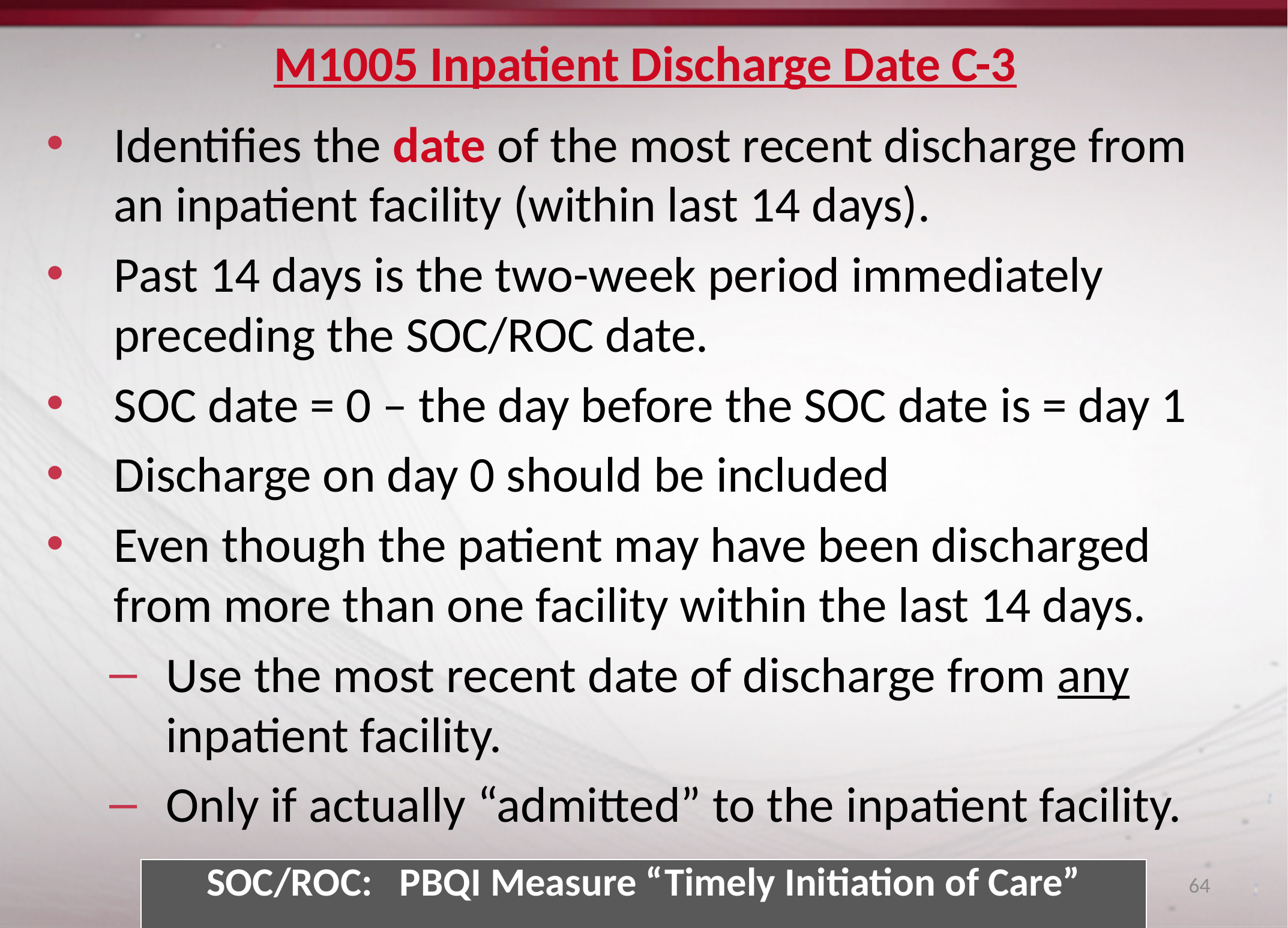

# M1005 Inpatient Discharge Date C-3
Identifies the date of the most recent discharge from an inpatient facility (within last 14 days).
Past 14 days is the two-week period immediately preceding the SOC/ROC date.
SOC date = 0 – the day before the SOC date is = day 1
Discharge on day 0 should be included
Even though the patient may have been discharged from more than one facility within the last 14 days.
Use the most recent date of discharge from any inpatient facility.
Only if actually “admitted” to the inpatient facility.
| SOC/ROC: PBQI Measure “Timely Initiation of Care” |
| --- |
64